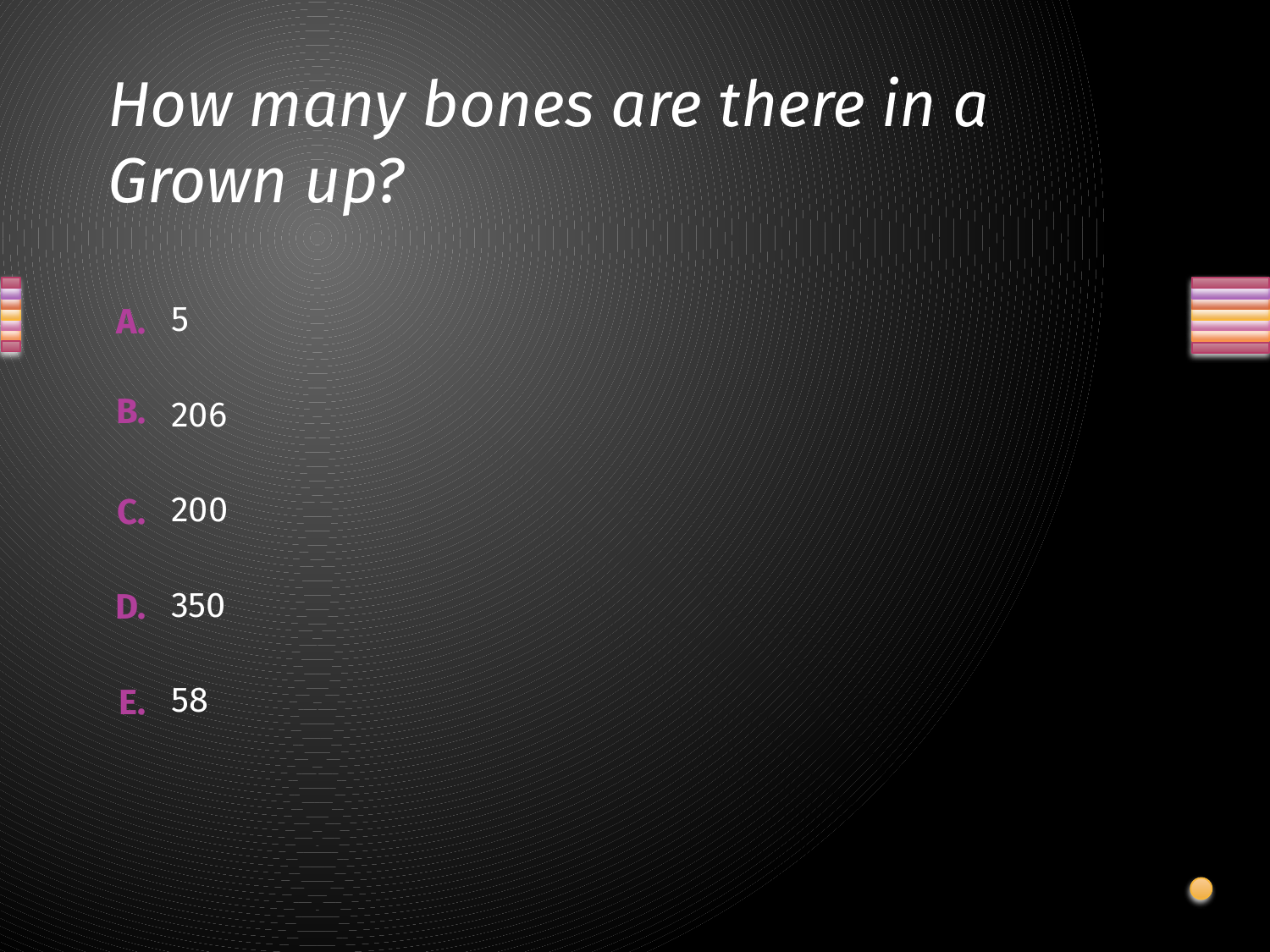

# How many bones are there in a Grown up?

5
206
200
350
58